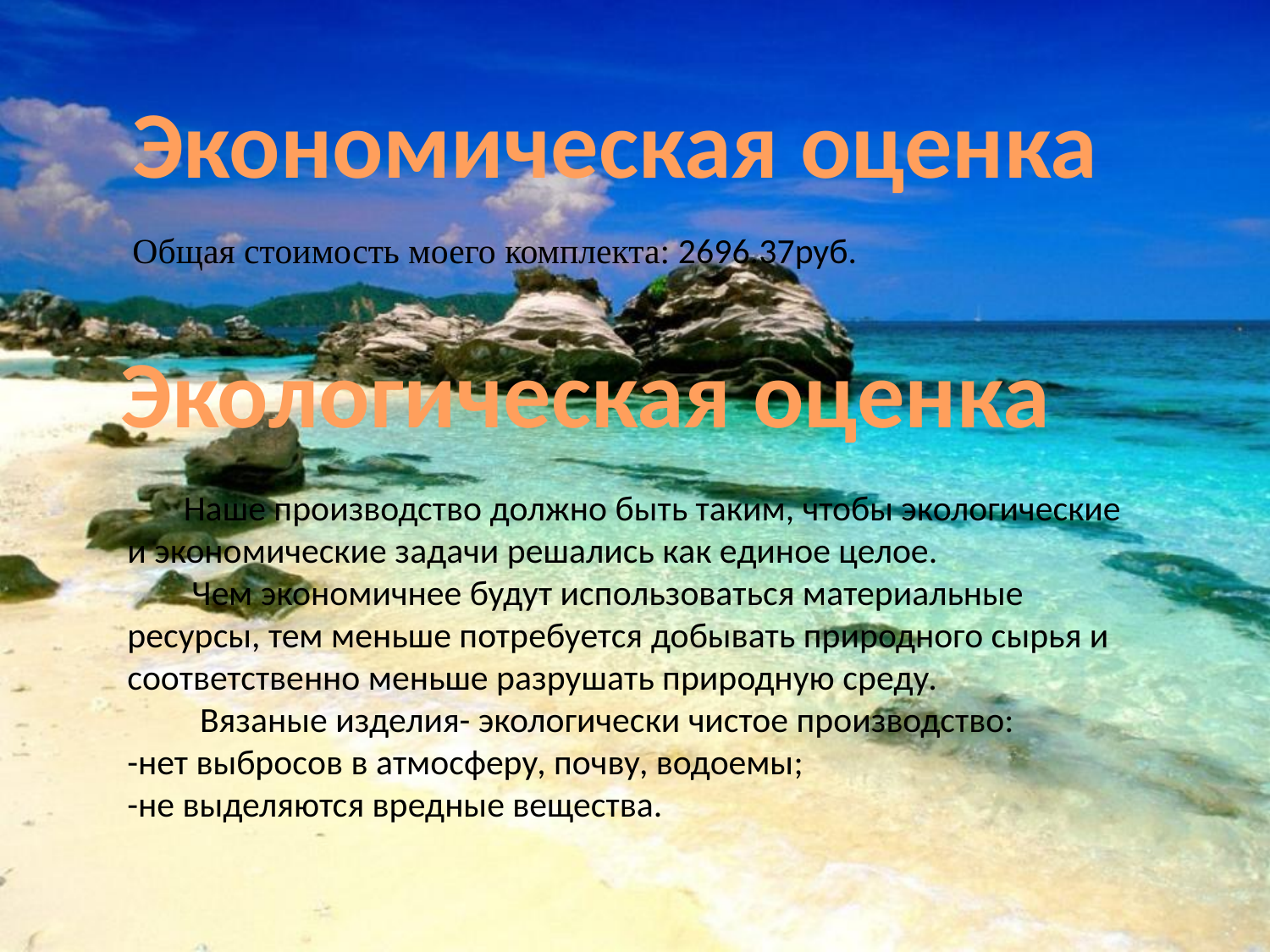

Экономическая оценка
       Общая стоимость моего комплекта: 2696.37руб.
Экологическая оценка
       Наше производство должно быть таким, чтобы экологические и экономические задачи решались как единое целое.
        Чем экономичнее будут использоваться материальные ресурсы, тем меньше потребуется добывать природного сырья и соответственно меньше разрушать природную среду.
         Вязаные изделия- экологически чистое производство:
-нет выбросов в атмосферу, почву, водоемы;
-не выделяются вредные вещества.